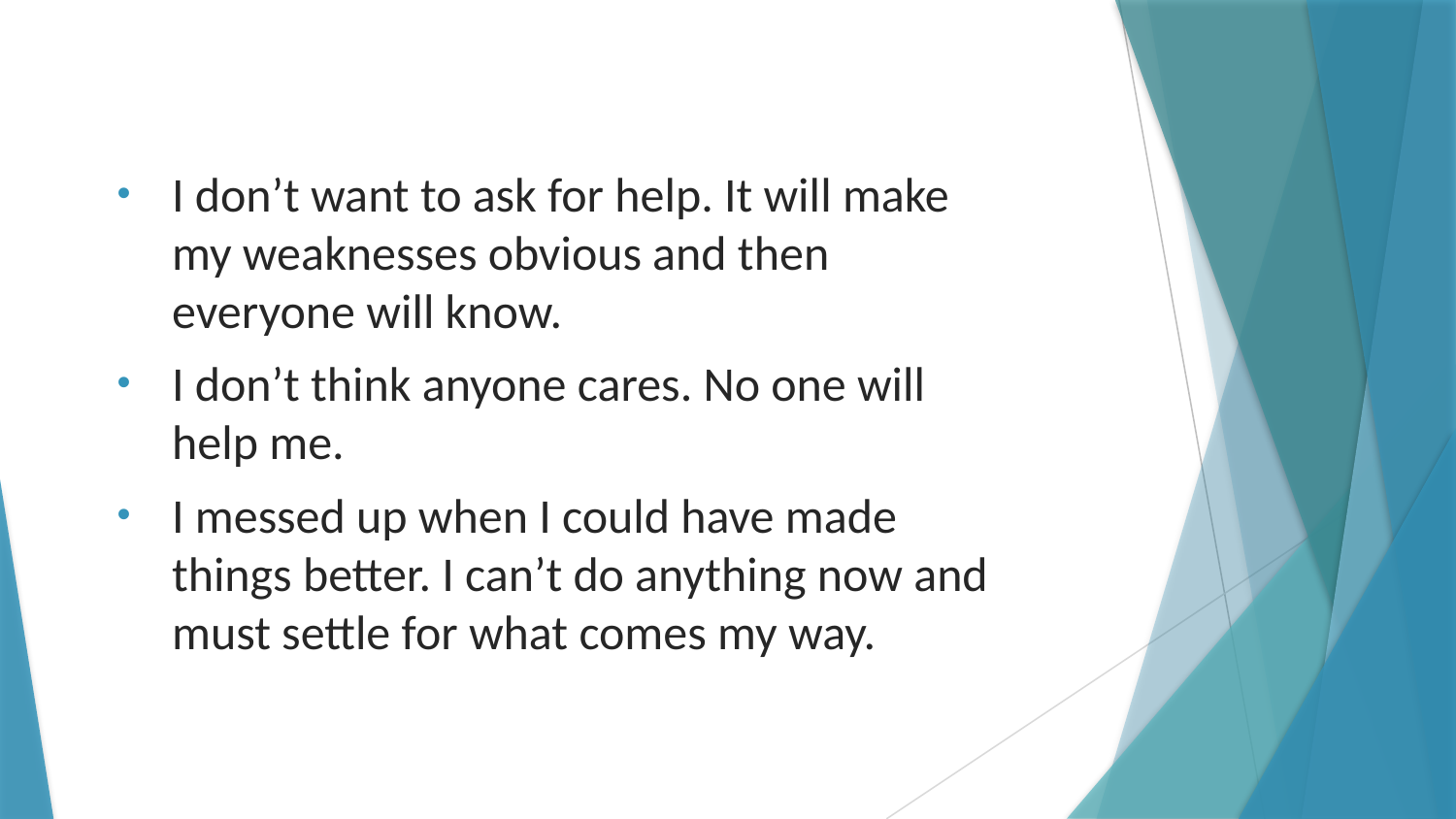

I don’t want to ask for help. It will make my weaknesses obvious and then everyone will know.
I don’t think anyone cares. No one will help me.
I messed up when I could have made things better. I can’t do anything now and must settle for what comes my way.